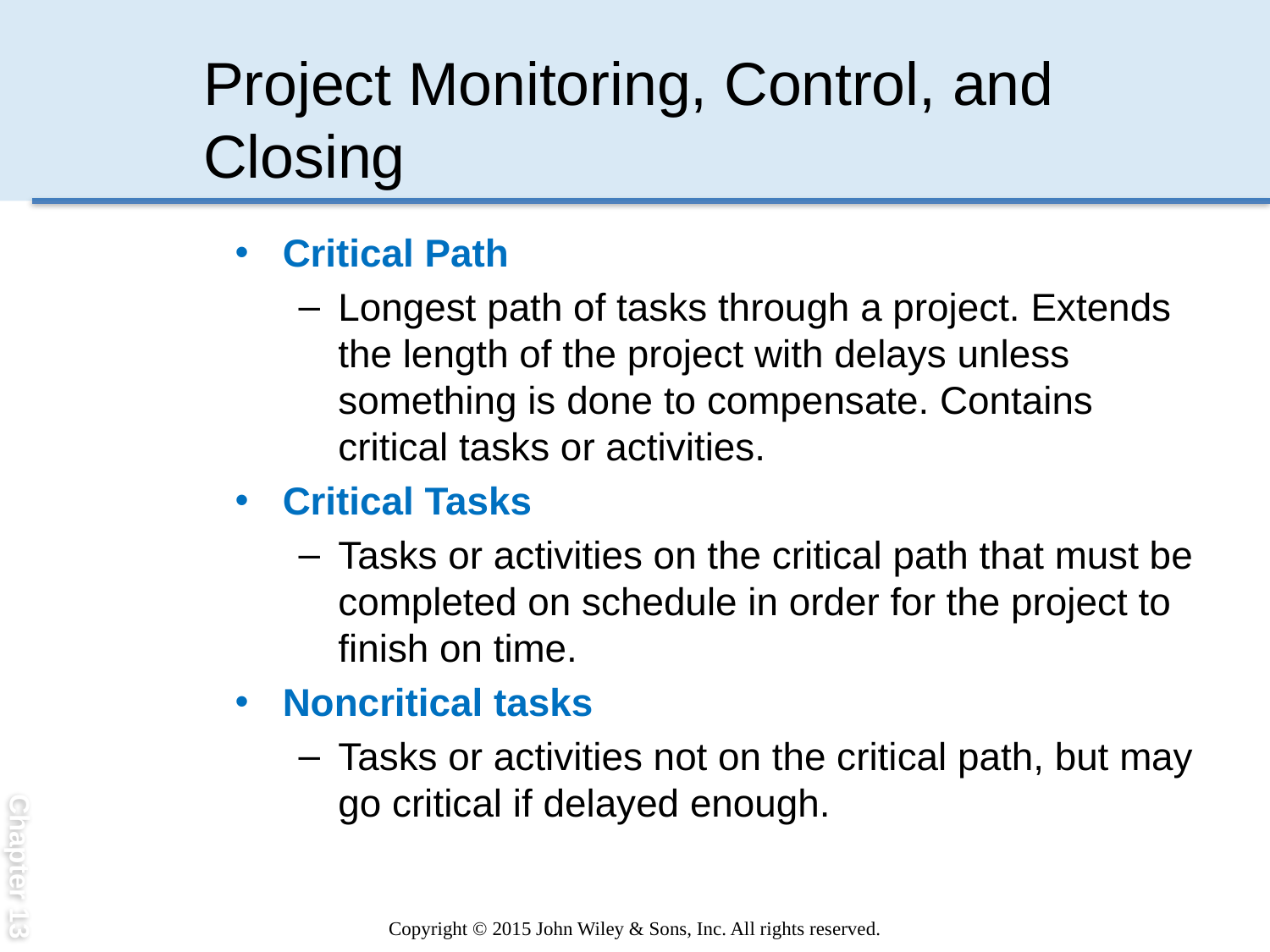

Chapter 13
# Project Monitoring, Control, and Closing
Critical Path
Longest path of tasks through a project. Extends the length of the project with delays unless something is done to compensate. Contains critical tasks or activities.
Critical Tasks
Tasks or activities on the critical path that must be completed on schedule in order for the project to finish on time.
Noncritical tasks
Tasks or activities not on the critical path, but may go critical if delayed enough.